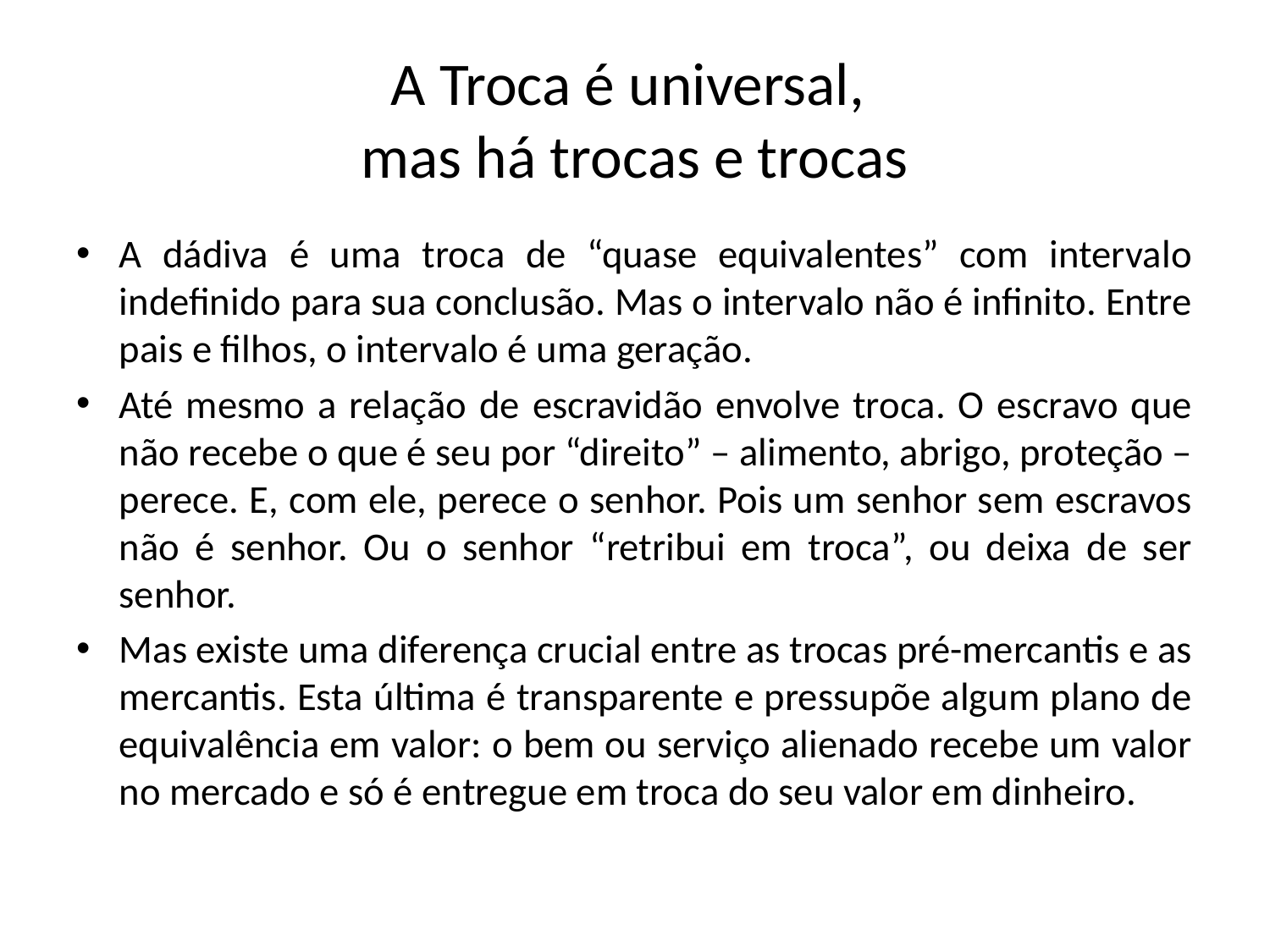

# A Troca é universal, mas há trocas e trocas
A dádiva é uma troca de “quase equivalentes” com intervalo indefinido para sua conclusão. Mas o intervalo não é infinito. Entre pais e filhos, o intervalo é uma geração.
Até mesmo a relação de escravidão envolve troca. O escravo que não recebe o que é seu por “direito” – alimento, abrigo, proteção – perece. E, com ele, perece o senhor. Pois um senhor sem escravos não é senhor. Ou o senhor “retribui em troca”, ou deixa de ser senhor.
Mas existe uma diferença crucial entre as trocas pré-mercantis e as mercantis. Esta última é transparente e pressupõe algum plano de equivalência em valor: o bem ou serviço alienado recebe um valor no mercado e só é entregue em troca do seu valor em dinheiro.